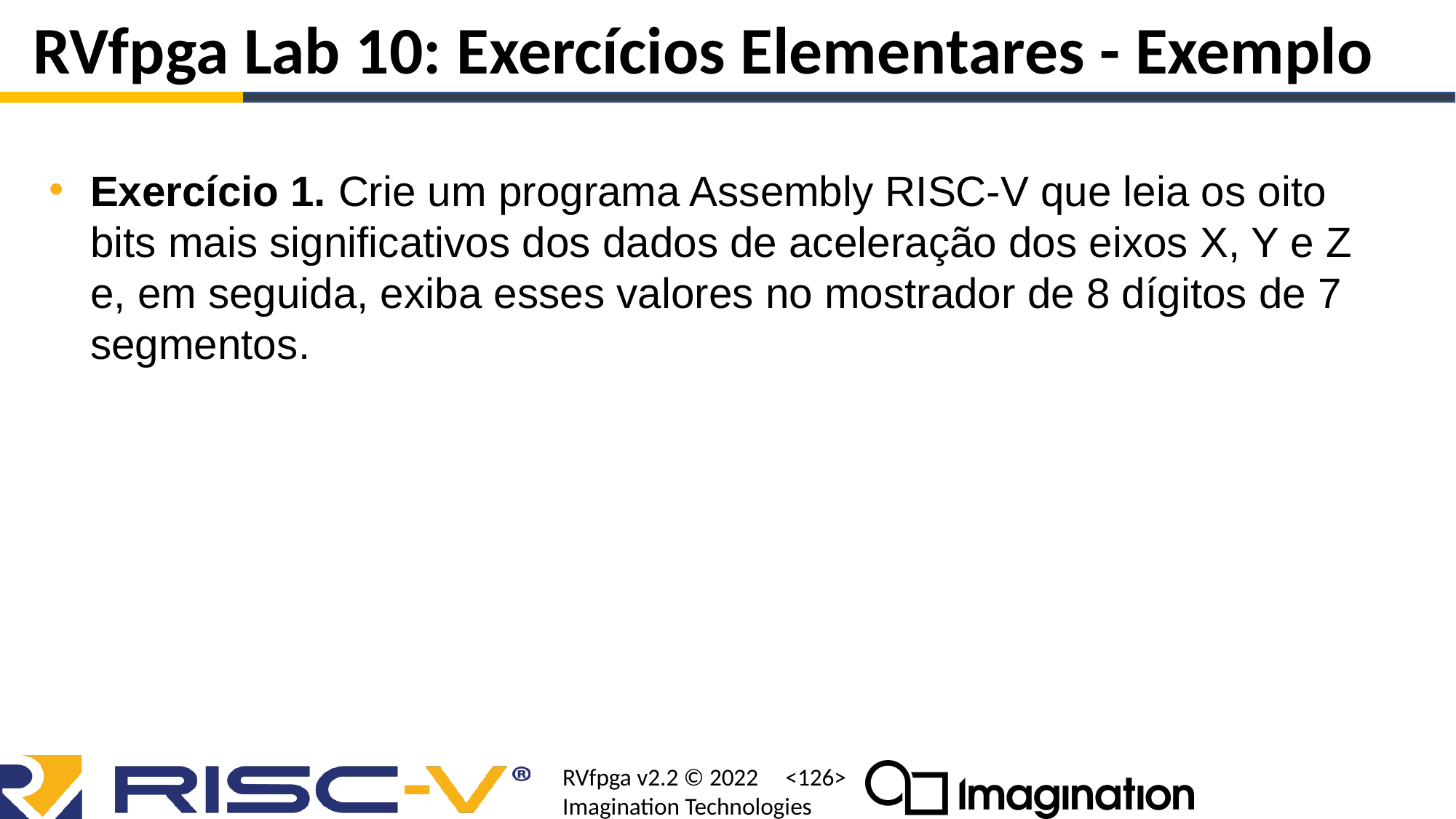

RVfpga Lab 10: Exercícios Elementares - Exemplo
Exercício 1. Crie um programa Assembly RISC-V que leia os oito bits mais significativos dos dados de aceleração dos eixos X, Y e Z e, em seguida, exiba esses valores no mostrador de 8 dígitos de 7 segmentos.